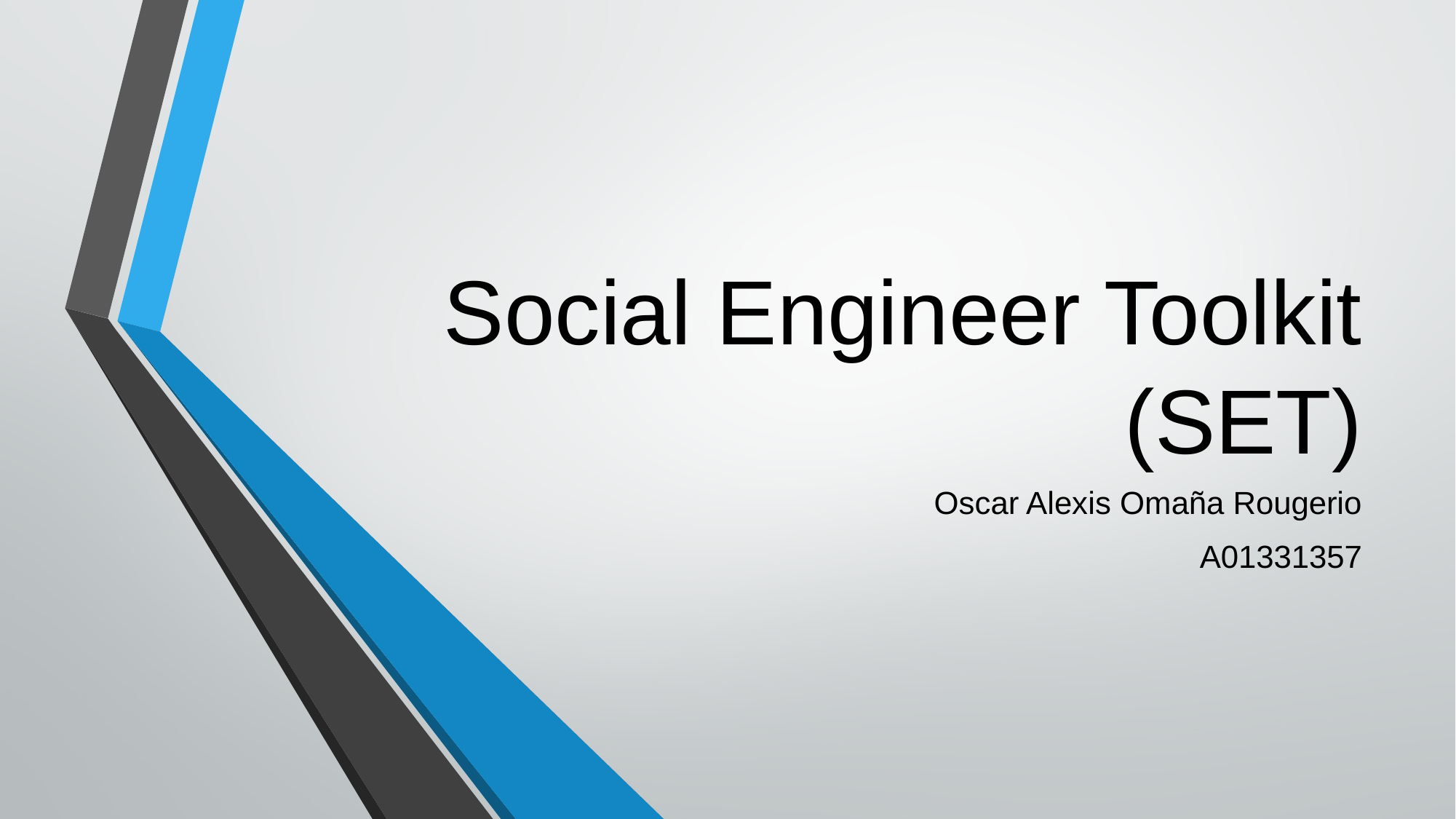

# Social Engineer Toolkit (SET)
Oscar Alexis Omaña Rougerio
A01331357